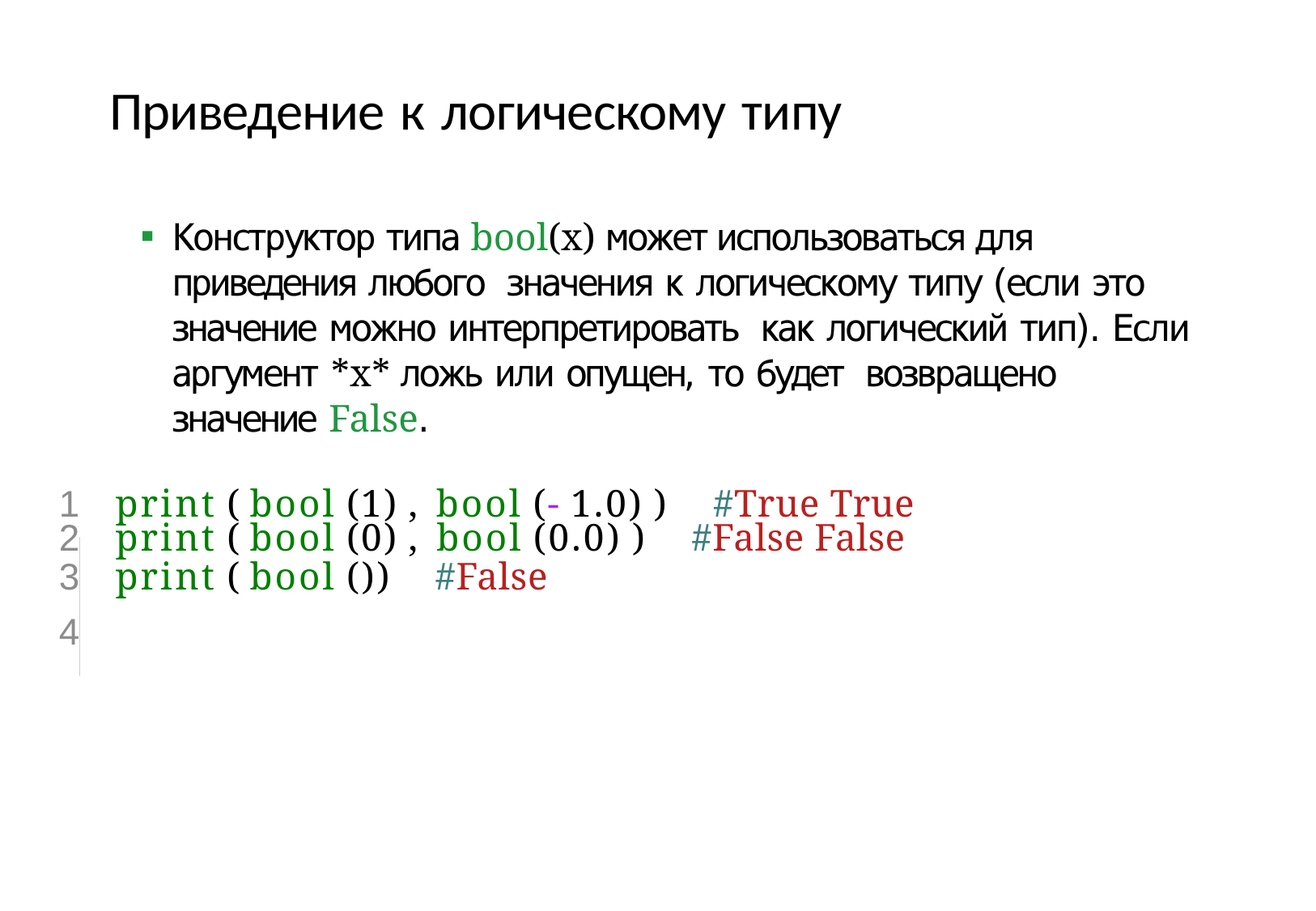

# Приведение к логическому типу
Конструктор типа bool(x) может использоваться для приведения любого  значения к логическому типу (если это значение можно интерпретировать  как логический тип). Если аргумент *x* ложь или опущен, то будет  возвращено значение False.

1	print ( bool (1) , bool (- 1.0) )	#True True
2	print ( bool (0) , bool (0.0) )	#False False
3	print ( bool ())	#False
4